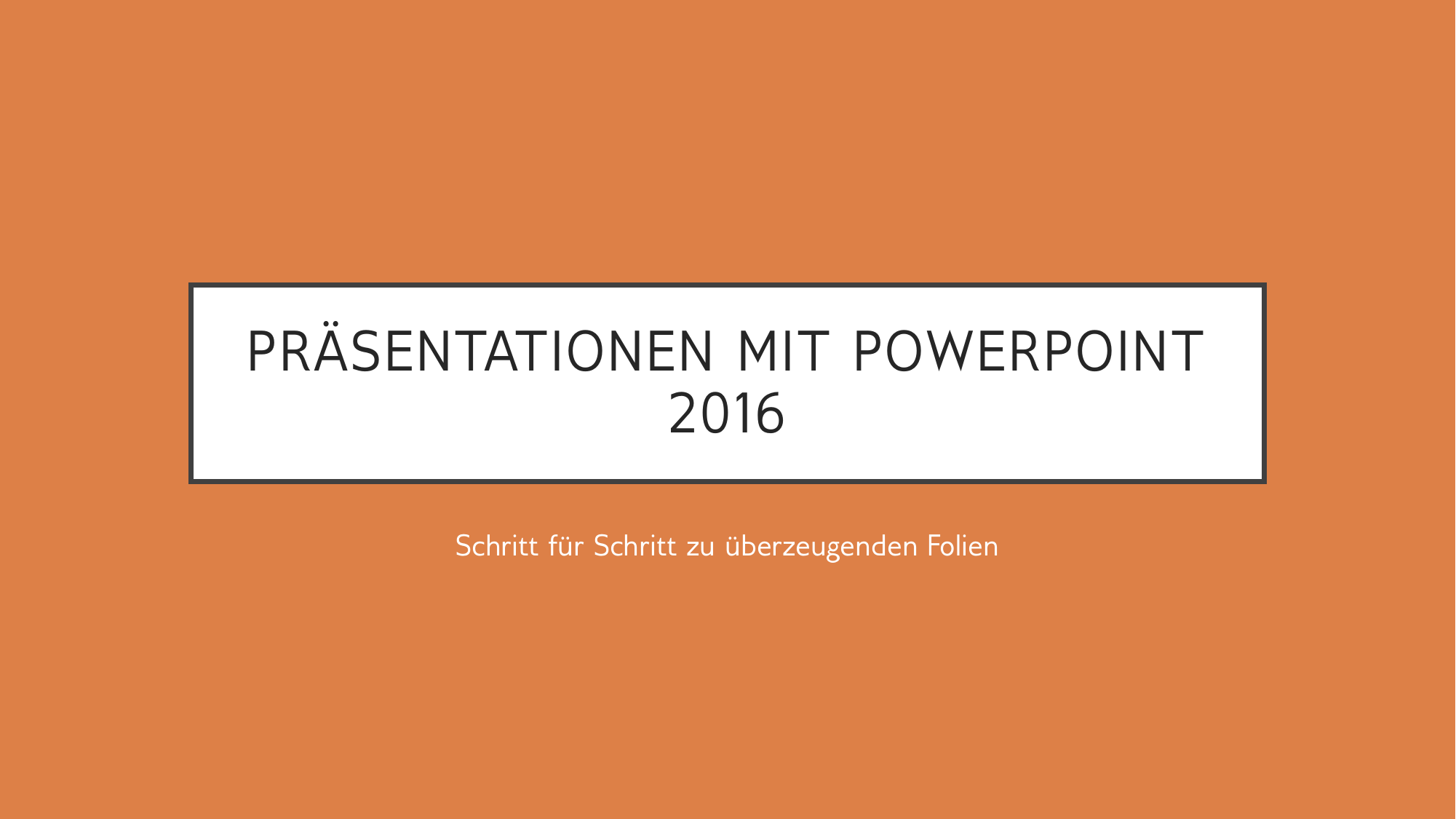

# Präsentationen mit PowerPoint 2016
Schritt für Schritt zu überzeugenden Folien